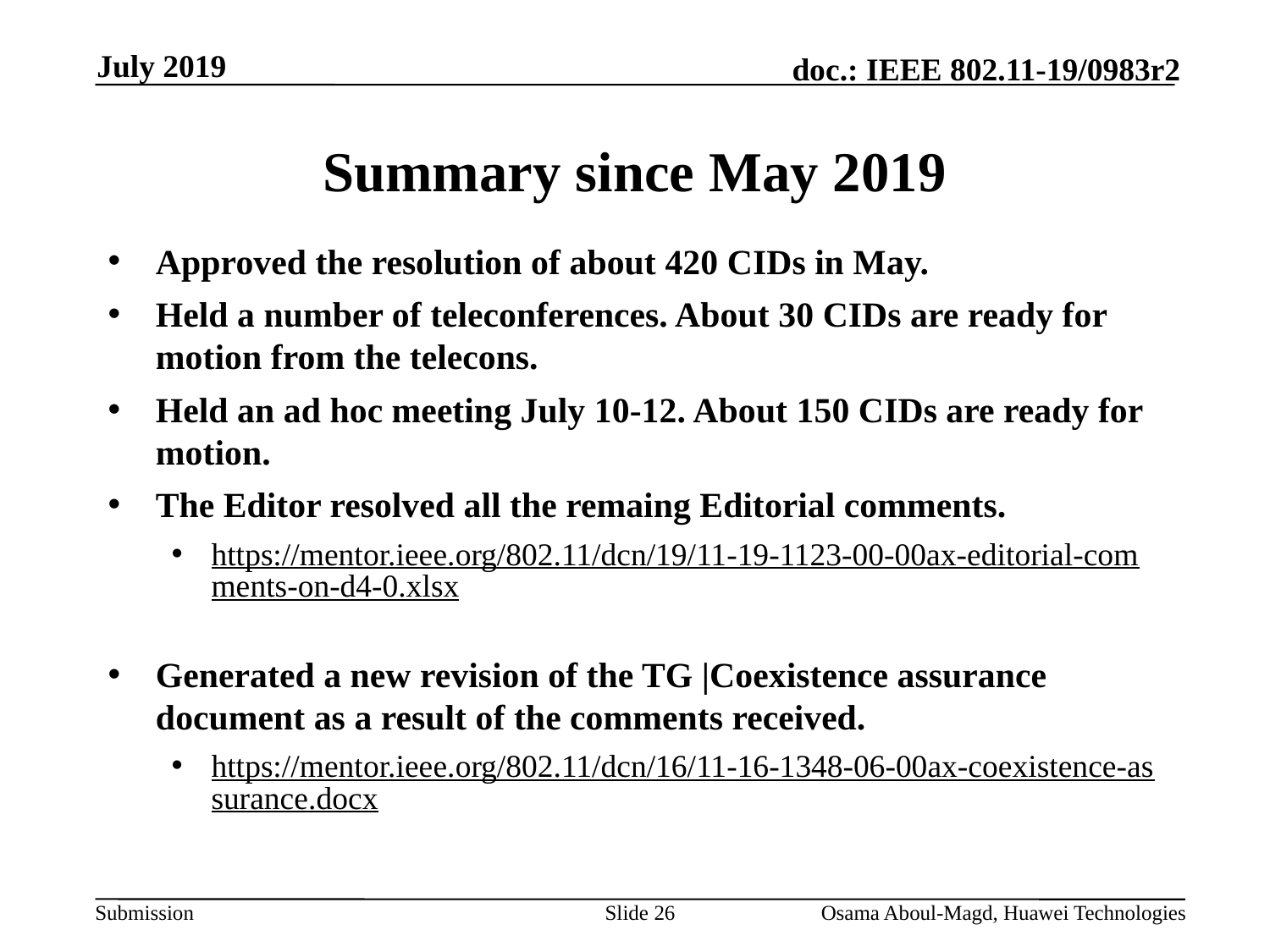

July 2019
# Summary since May 2019
Approved the resolution of about 420 CIDs in May.
Held a number of teleconferences. About 30 CIDs are ready for motion from the telecons.
Held an ad hoc meeting July 10-12. About 150 CIDs are ready for motion.
The Editor resolved all the remaing Editorial comments.
https://mentor.ieee.org/802.11/dcn/19/11-19-1123-00-00ax-editorial-comments-on-d4-0.xlsx
Generated a new revision of the TG |Coexistence assurance document as a result of the comments received.
https://mentor.ieee.org/802.11/dcn/16/11-16-1348-06-00ax-coexistence-assurance.docx
Slide 26
Osama Aboul-Magd, Huawei Technologies